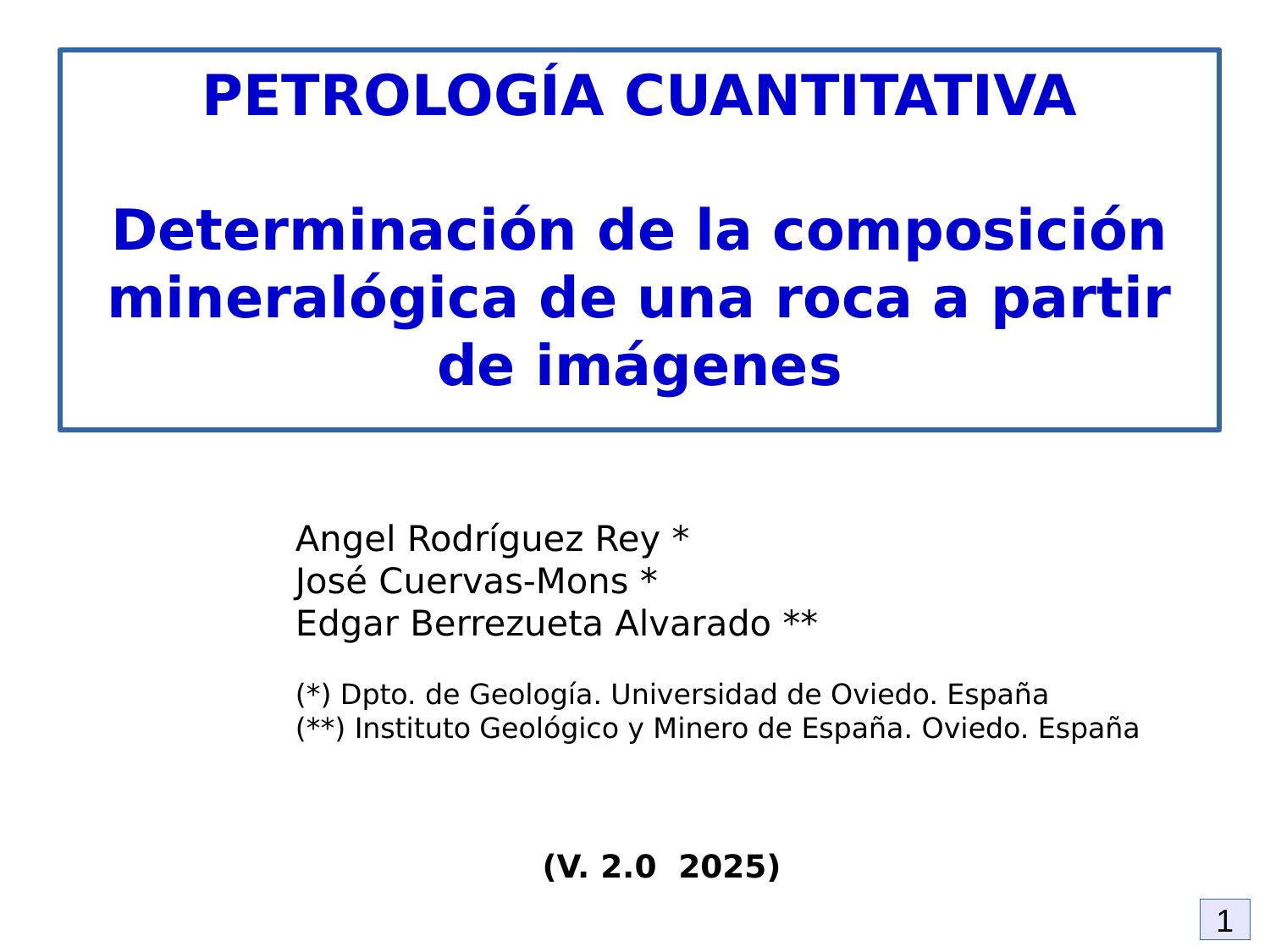

PETROLOGÍA CUANTITATIVA

Determinación de la composición mineralógica de una roca a partir de imágenes
Angel Rodríguez Rey *
José Cuervas-Mons *
Edgar Berrezueta Alvarado **

(*) Dpto. de Geología. Universidad de Oviedo. España
(**) Instituto Geológico y Minero de España. Oviedo. España
(V. 2.0  2025)
1